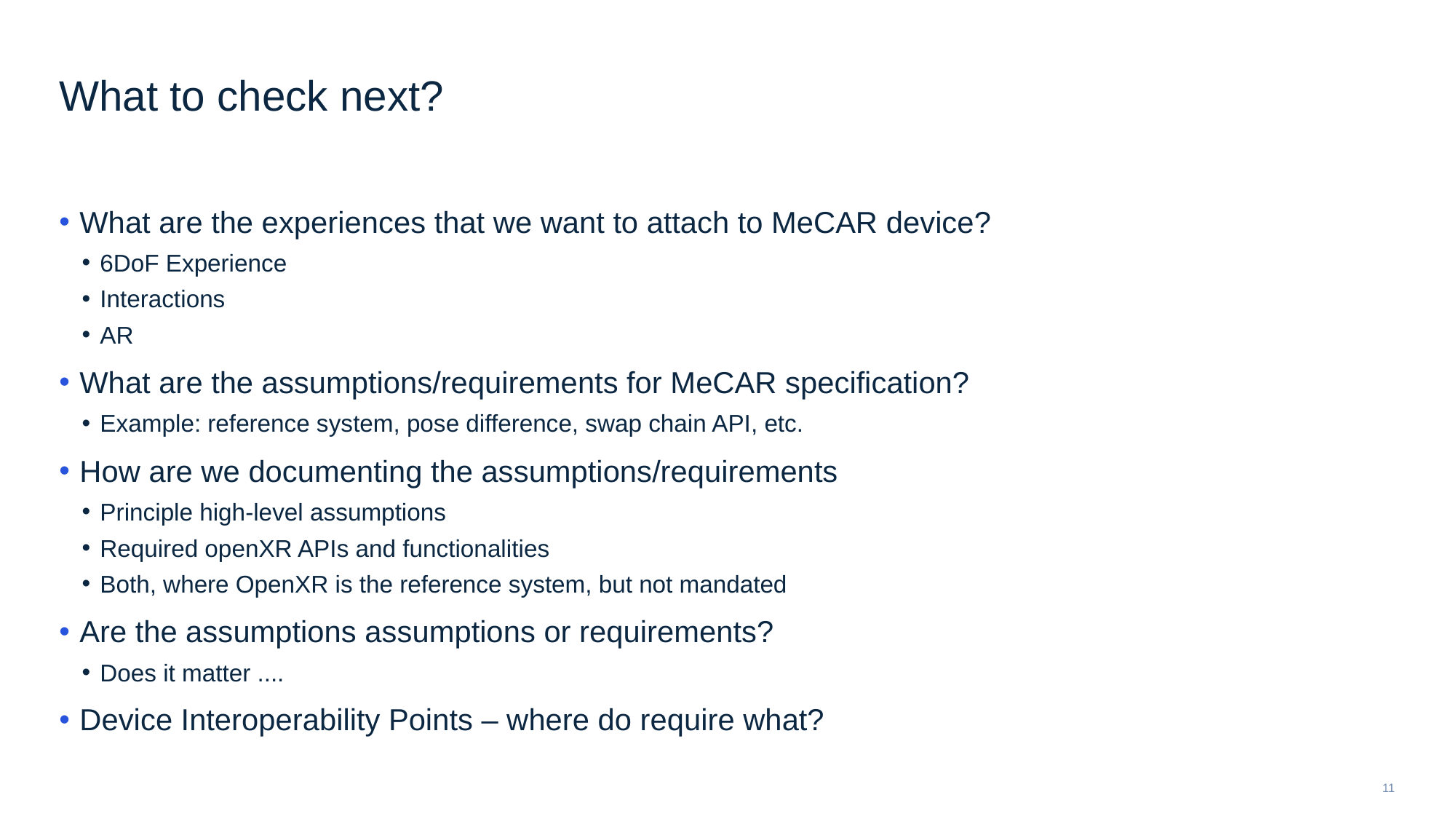

# What to check next?

What are the experiences that we want to attach to MeCAR device?
6DoF Experience
Interactions
AR
What are the assumptions/requirements for MeCAR specification?
Example: reference system, pose difference, swap chain API, etc.
How are we documenting the assumptions/requirements
Principle high-level assumptions
Required openXR APIs and functionalities
Both, where OpenXR is the reference system, but not mandated
Are the assumptions assumptions or requirements?
Does it matter ....
Device Interoperability Points – where do require what?